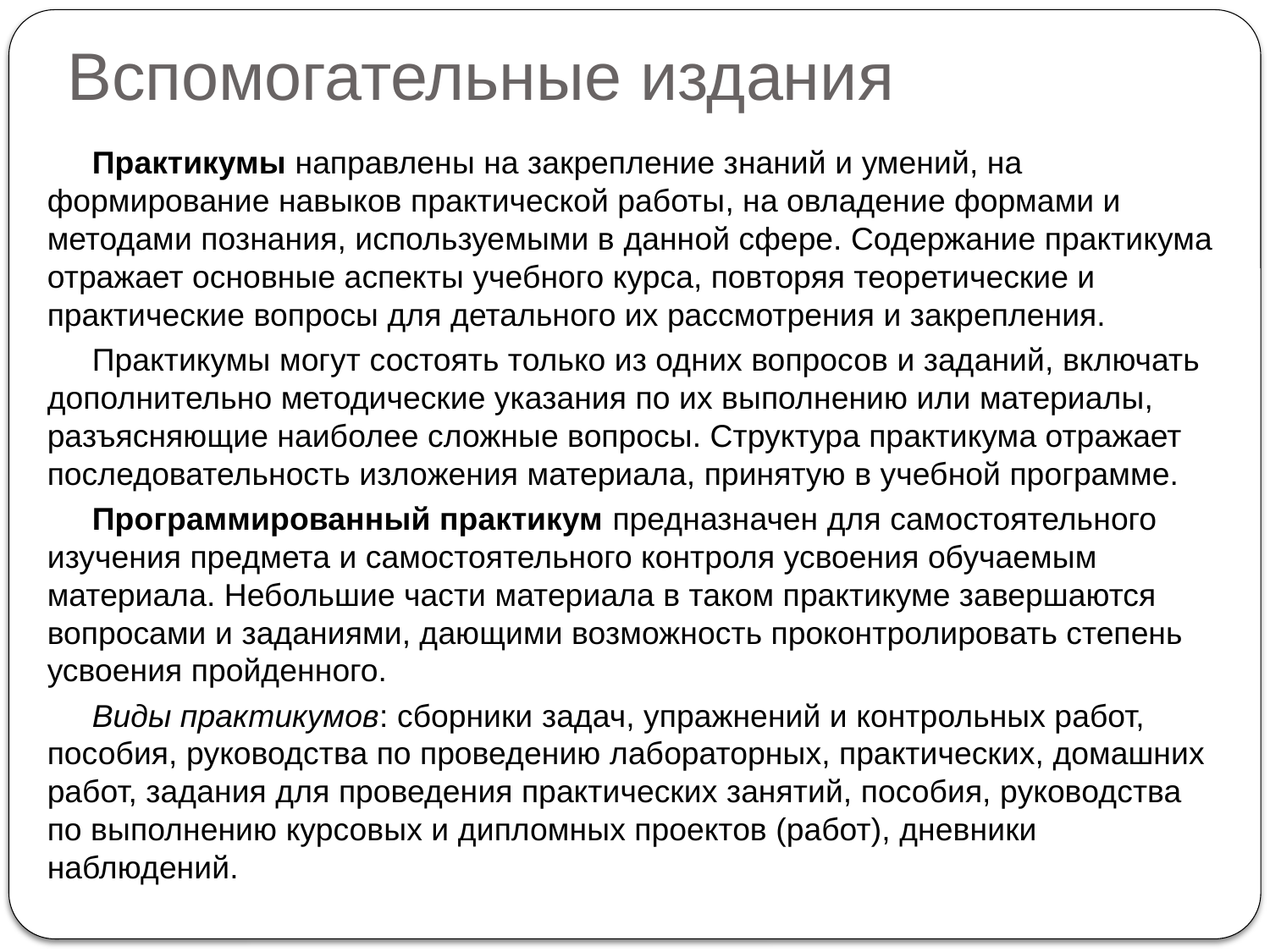

# Вспомогательные издания
Практикумы направлены на закрепление знаний и умений, на формирование навыков практической работы, на овладение формами и методами познания, используемыми в данной сфере. Содержание практикума отражает основные аспекты учебного курса, повторяя теоретические и практические вопросы для детального их рассмотрения и закрепления.
Практикумы могут состоять только из одних вопросов и заданий, включать дополнительно методические указания по их выполнению или материалы, разъясняющие наиболее сложные вопросы. Структура практикума отражает последовательность изложения материала, принятую в учебной программе.
Программированный практикум предназначен для самостоятельного изучения предмета и самостоятельного контроля усвоения обучаемым материала. Небольшие части материала в таком практикуме завершаются вопросами и заданиями, дающими возможность проконтролировать степень усвоения пройденного.
Виды практикумов: сборники задач, упражнений и контрольных работ, пособия, руководства по проведению лабораторных, практических, домашних работ, задания для проведения практических занятий, пособия, руководства по выполнению курсовых и дипломных проектов (работ), дневники наблюдений.